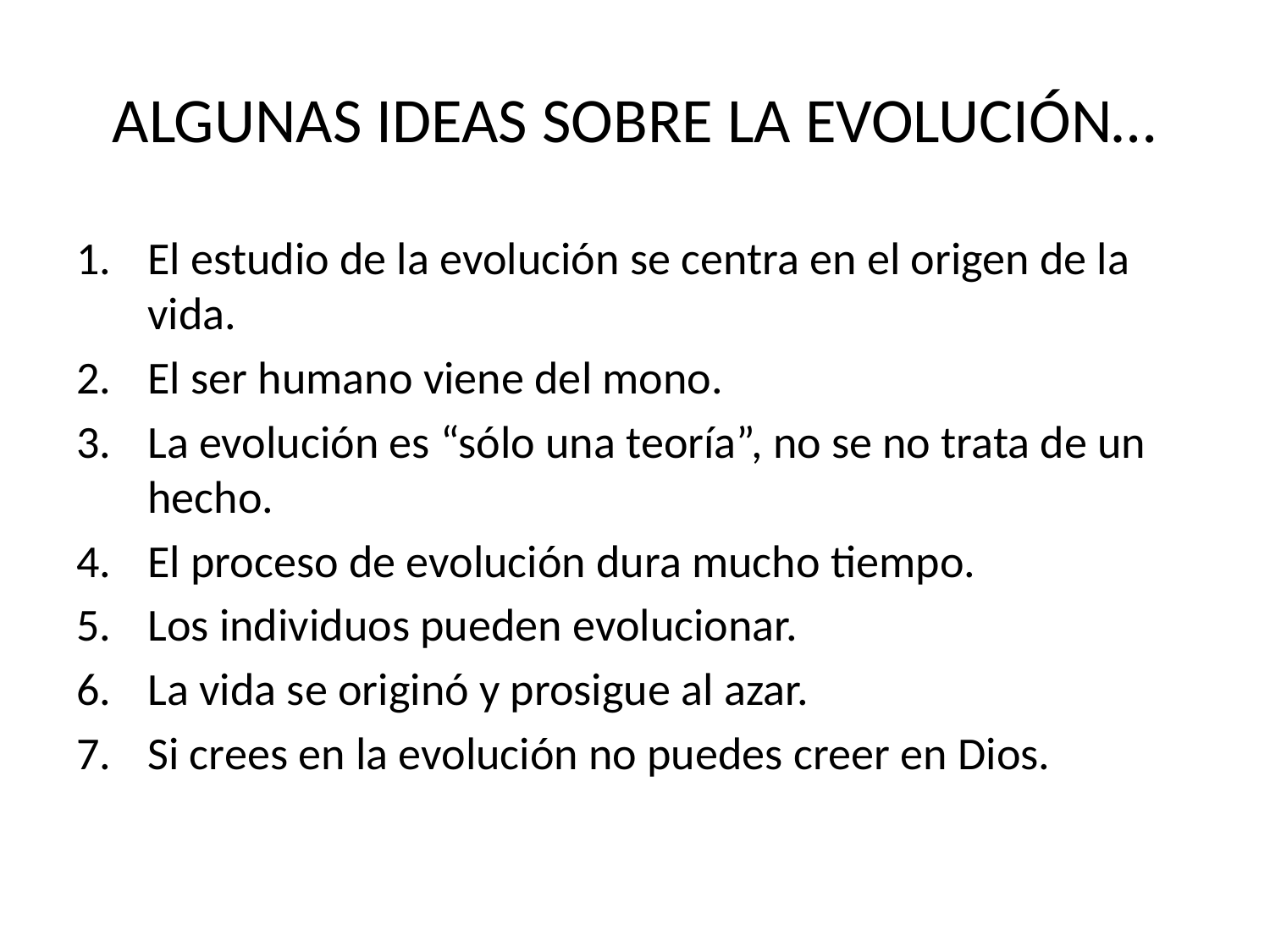

# ALGUNAS IDEAS SOBRE LA EVOLUCIÓN…
El estudio de la evolución se centra en el origen de la vida.
El ser humano viene del mono.
La evolución es “sólo una teoría”, no se no trata de un hecho.
El proceso de evolución dura mucho tiempo.
Los individuos pueden evolucionar.
La vida se originó y prosigue al azar.
Si crees en la evolución no puedes creer en Dios.